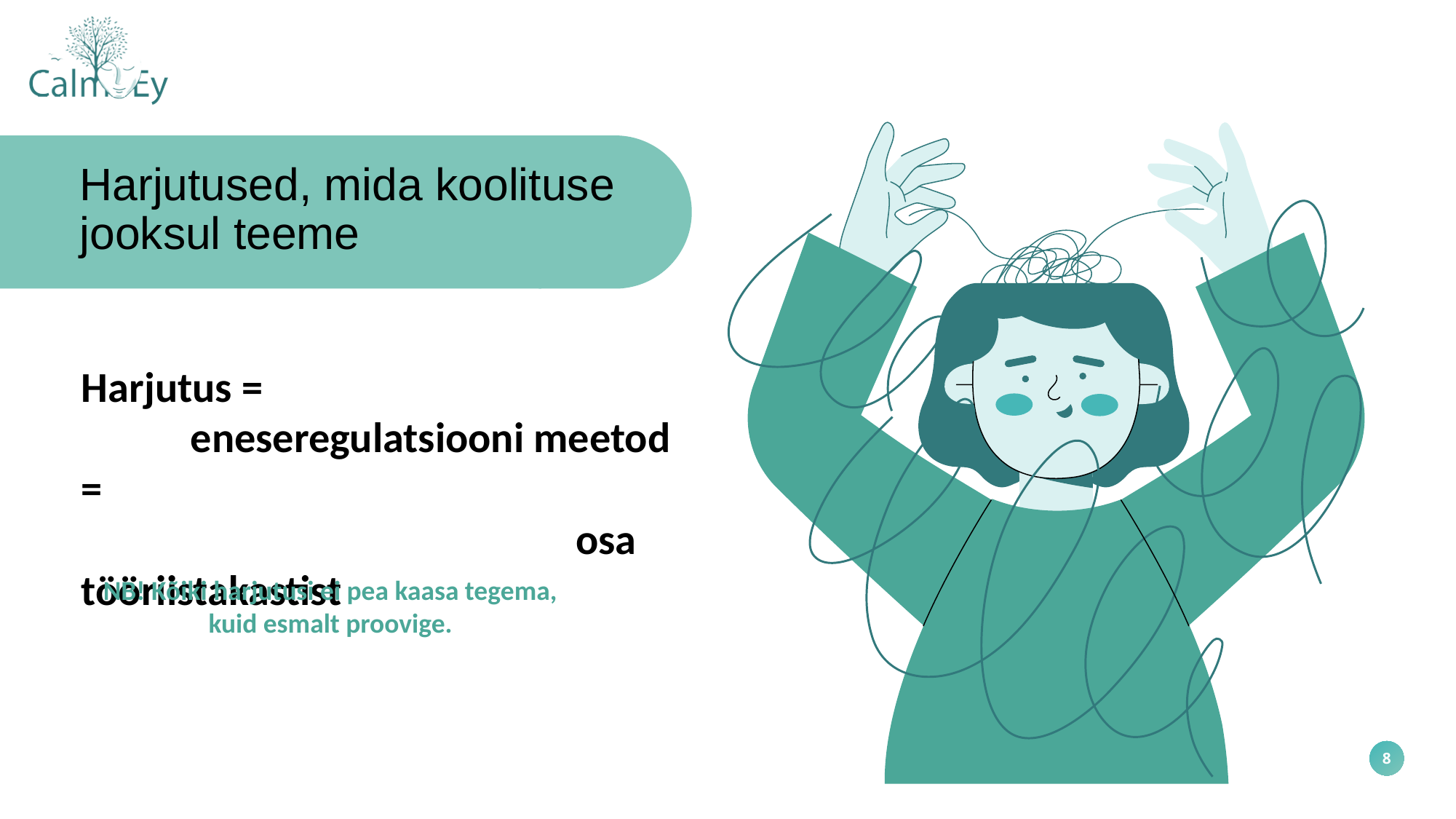

Harjutused, mida koolituse jooksul teeme
Harjutus =
	eneseregulatsiooni meetod =
				      osa tööriistakastist
NB! Kõiki harjutusi ei pea kaasa tegema,
kuid esmalt proovige.